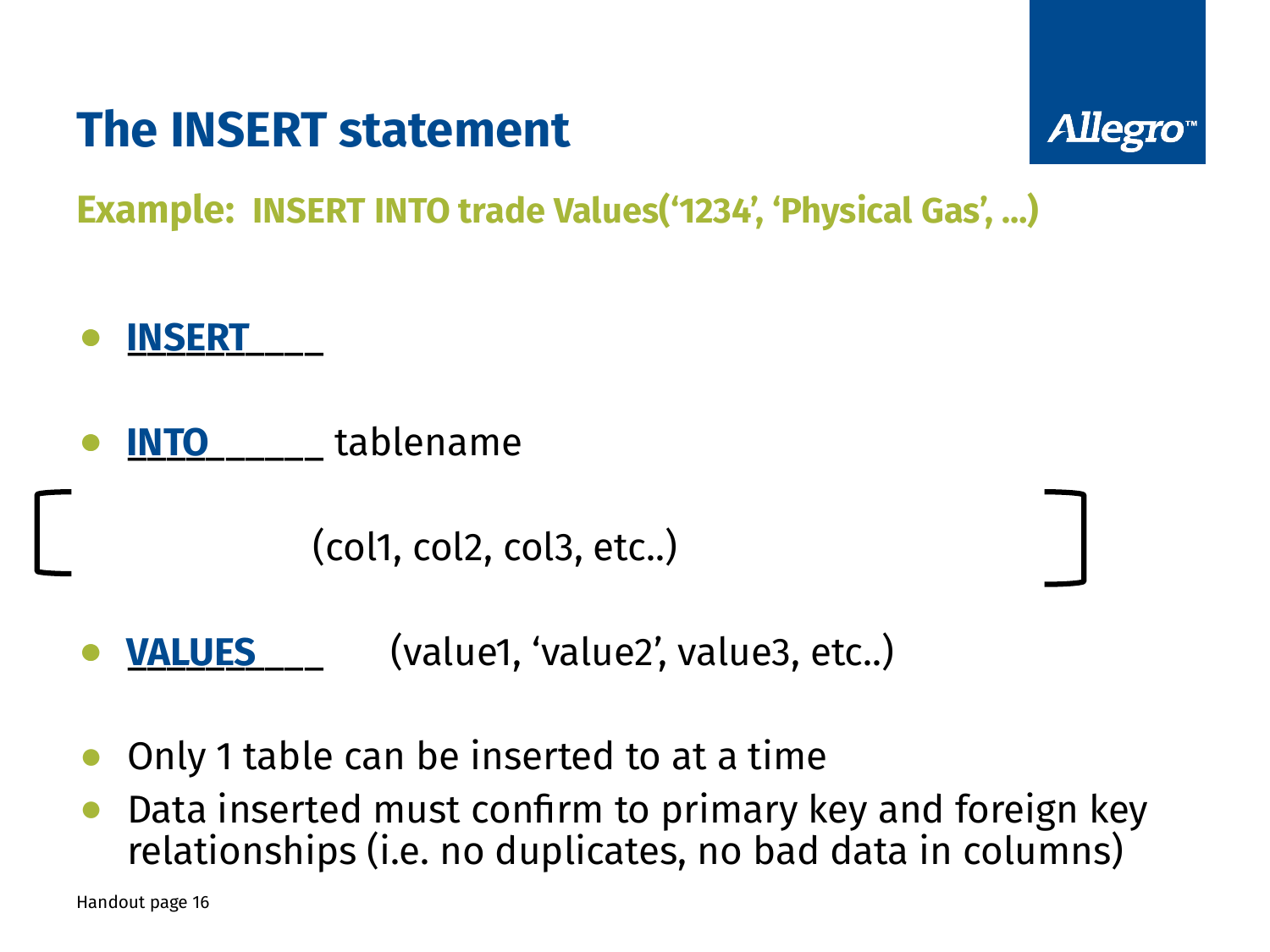

# The INSERT statement
Example:  INSERT INTO trade Values(‘1234’, ‘Physical Gas’, …)

INSERT

INTO

VALUES

__________

__________ tablename

                       (col1, col2, col3, etc..)

__________	 (value1, ‘value2’, value3, etc..)

Only 1 table can be inserted to at a time
Data inserted must confirm to primary key and foreign key relationships (i.e. no duplicates, no bad data in columns)

Handout page 16